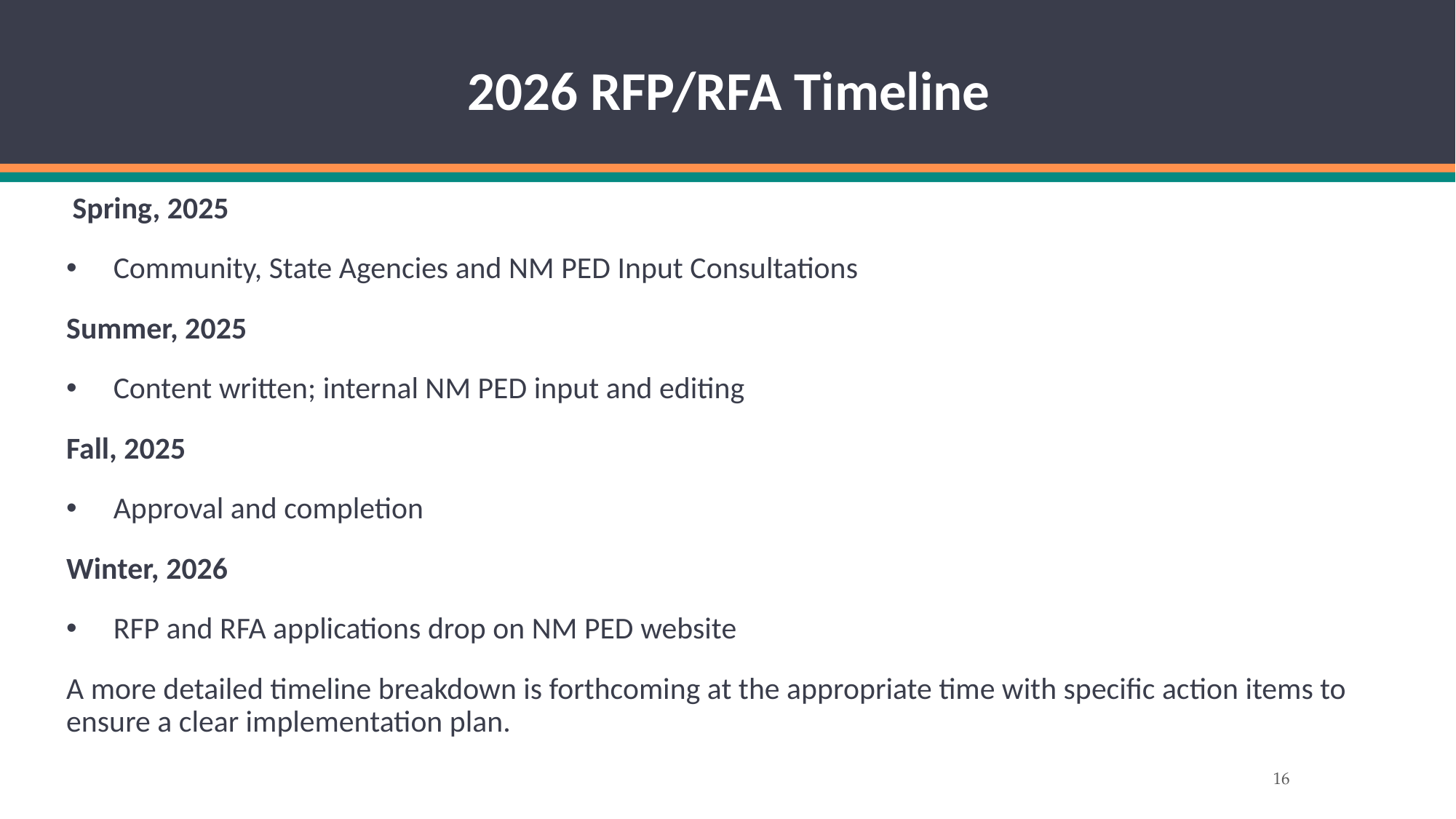

# 2026 RFP/RFA Timeline
Spring, 2025
Community, State Agencies and NM PED Input Consultations
Summer, 2025
Content written; internal NM PED input and editing
Fall, 2025
Approval and completion
Winter, 2026
RFP and RFA applications drop on NM PED website
A more detailed timeline breakdown is forthcoming at the appropriate time with specific action items to ensure a clear implementation plan.

16